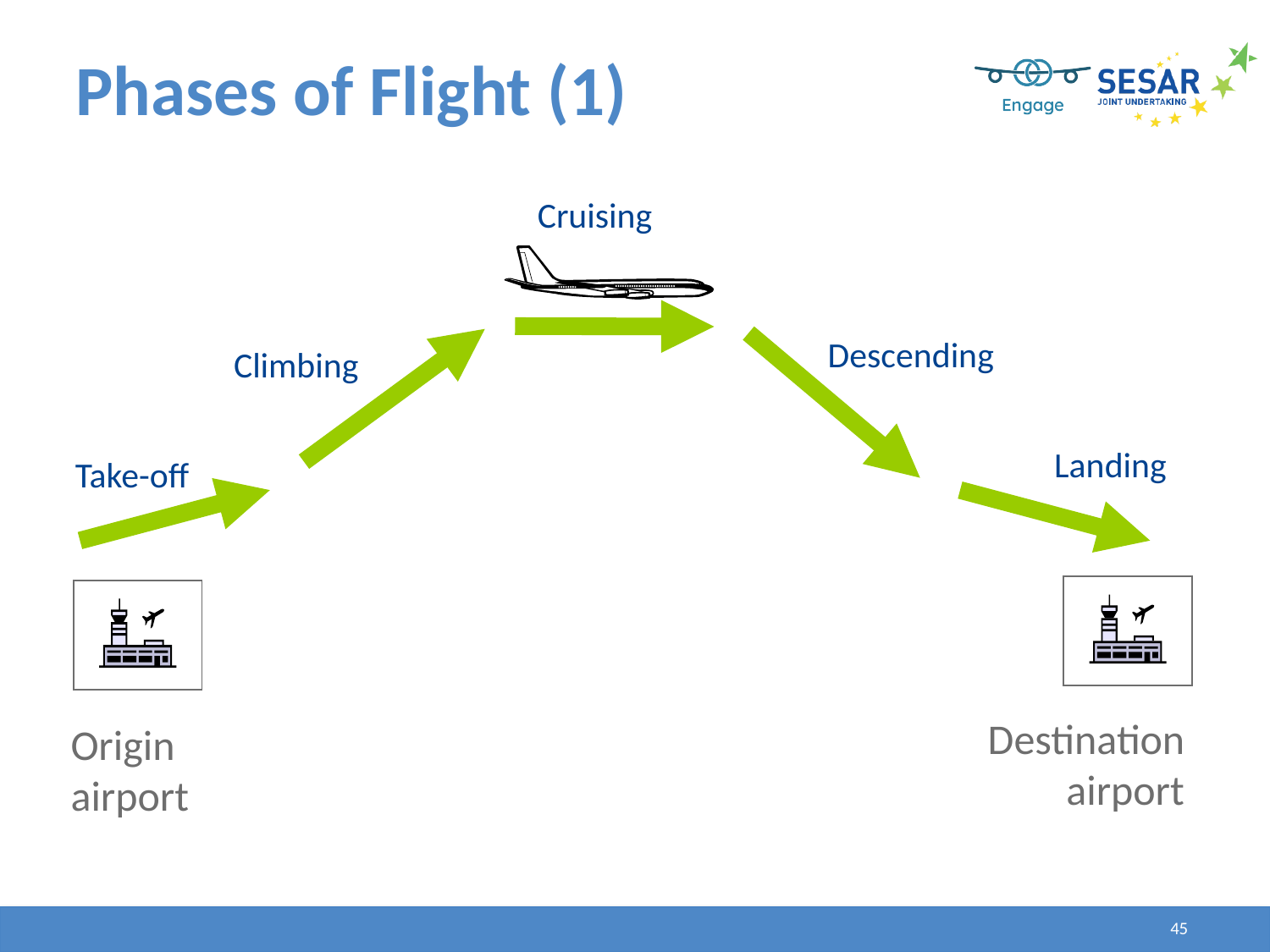

Phases of Flight (1)
Cruising

Climbing

Descending
Landing

Destination
airport
Take-off

Origin
airport
45